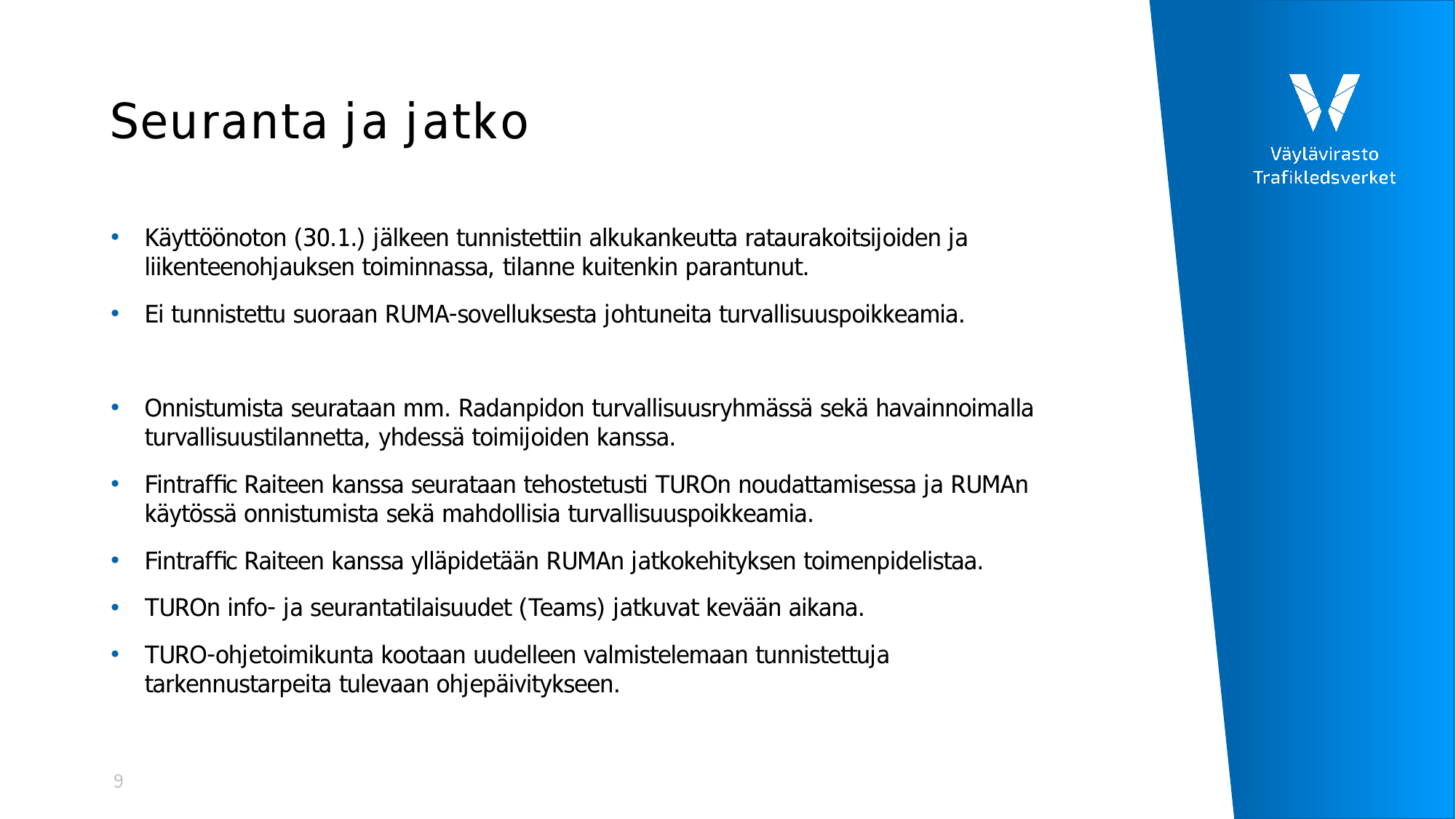

# Seuranta ja jatko
Käyttöönoton (30.1.) jälkeen tunnistettiin alkukankeutta rataurakoitsijoiden ja liikenteenohjauksen toiminnassa, tilanne kuitenkin parantunut.
Ei tunnistettu suoraan RUMA-sovelluksesta johtuneita turvallisuuspoikkeamia.

Onnistumista seurataan mm. Radanpidon turvallisuusryhmässä sekä havainnoimalla turvallisuustilannetta, yhdessä toimijoiden kanssa.
Fintraffic Raiteen kanssa seurataan tehostetusti TUROn noudattamisessa ja RUMAn käytössä onnistumista sekä mahdollisia turvallisuuspoikkeamia.
Fintraffic Raiteen kanssa ylläpidetään RUMAn jatkokehityksen toimenpidelistaa.
TUROn info- ja seurantatilaisuudet (Teams) jatkuvat kevään aikana.
TURO-ohjetoimikunta kootaan uudelleen valmistelemaan tunnistettuja tarkennustarpeita tulevaan ohjepäivitykseen.
9